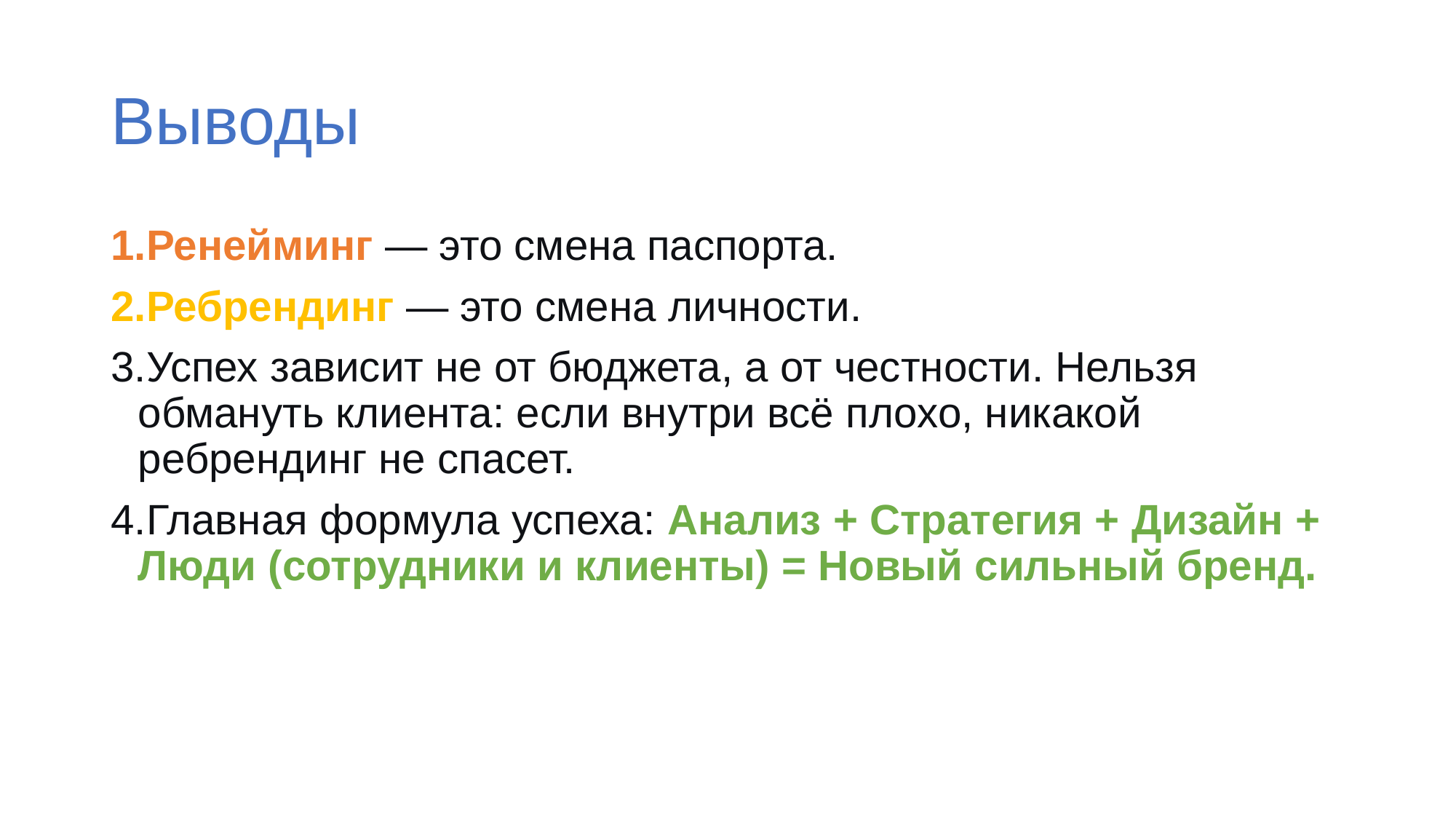

# Выводы
Ренейминг — это смена паспорта.
Ребрендинг — это смена личности.
Успех зависит не от бюджета, а от честности. Нельзя обмануть клиента: если внутри всё плохо, никакой ребрендинг не спасет.
Главная формула успеха: Анализ + Стратегия + Дизайн + Люди (сотрудники и клиенты) = Новый сильный бренд.